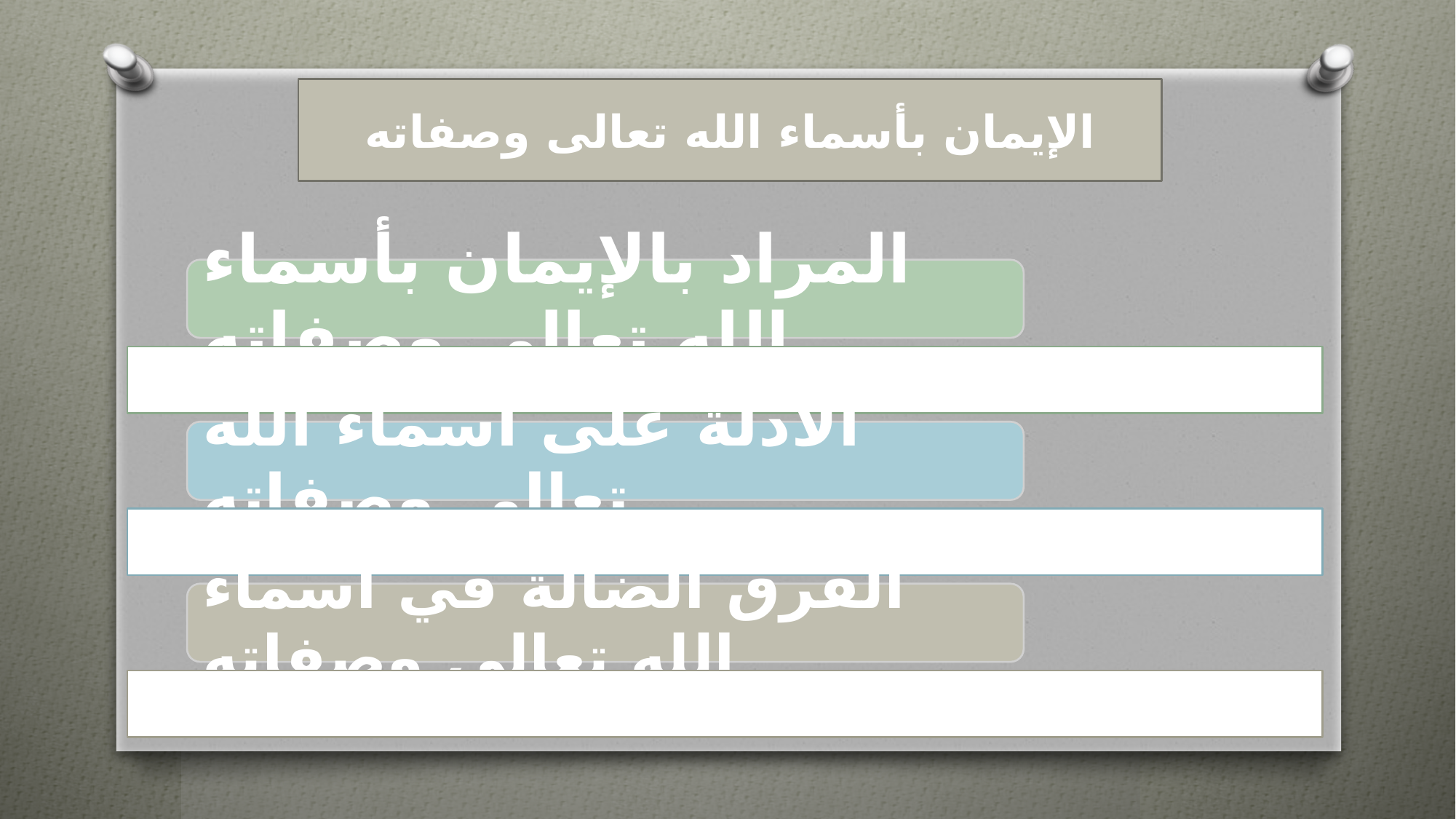

الإيمان بأسماء الله تعالى وصفاته
الفرق الضالة في أسماء الله تعالى وصفاته